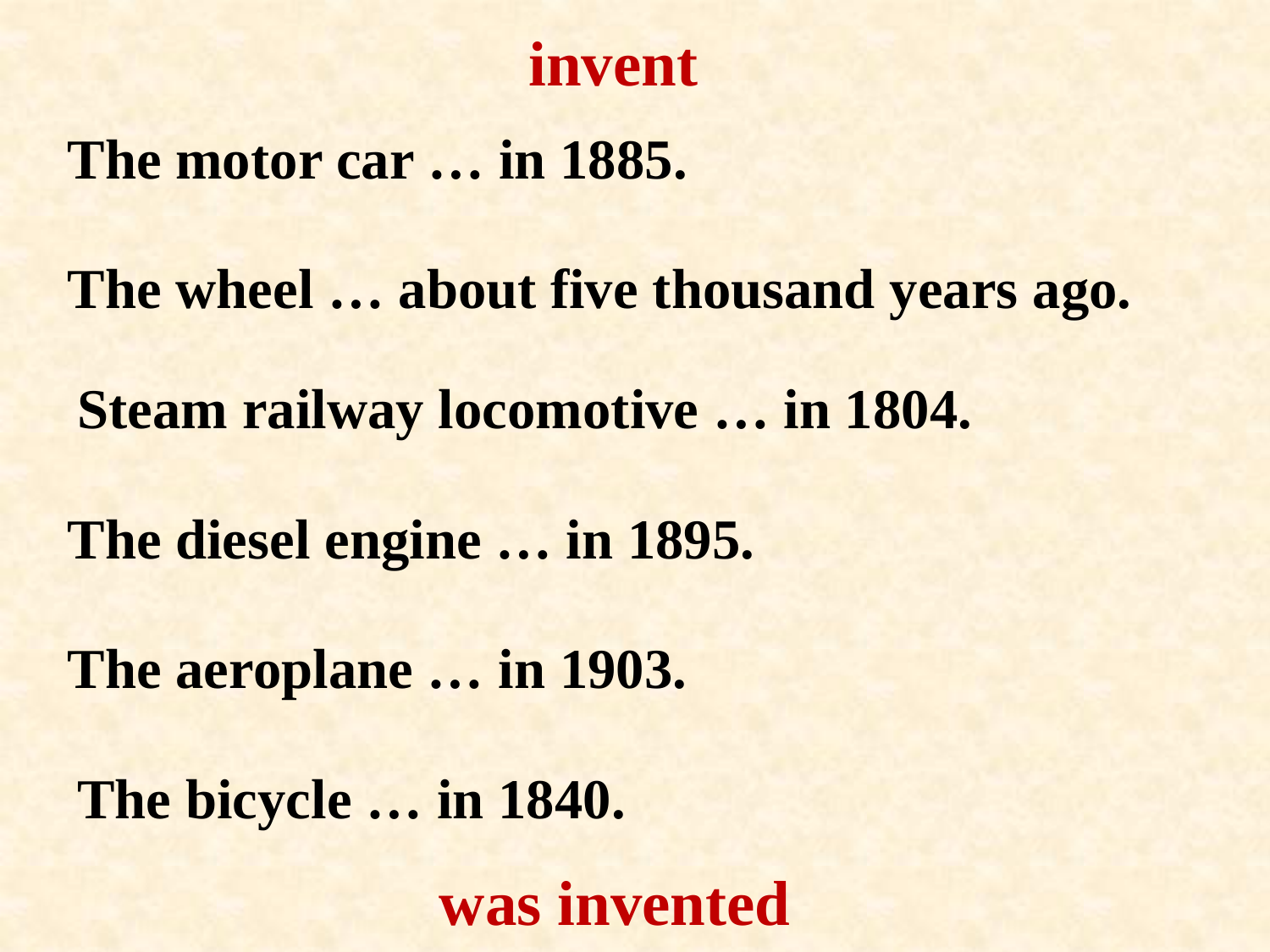

invent
The motor car … in 1885.
The wheel … about five thousand years ago.
Steam railway locomotive … in 1804.
The diesel engine … in 1895.
The aeroplane … in 1903.
#
The bicycle … in 1840.
was invented